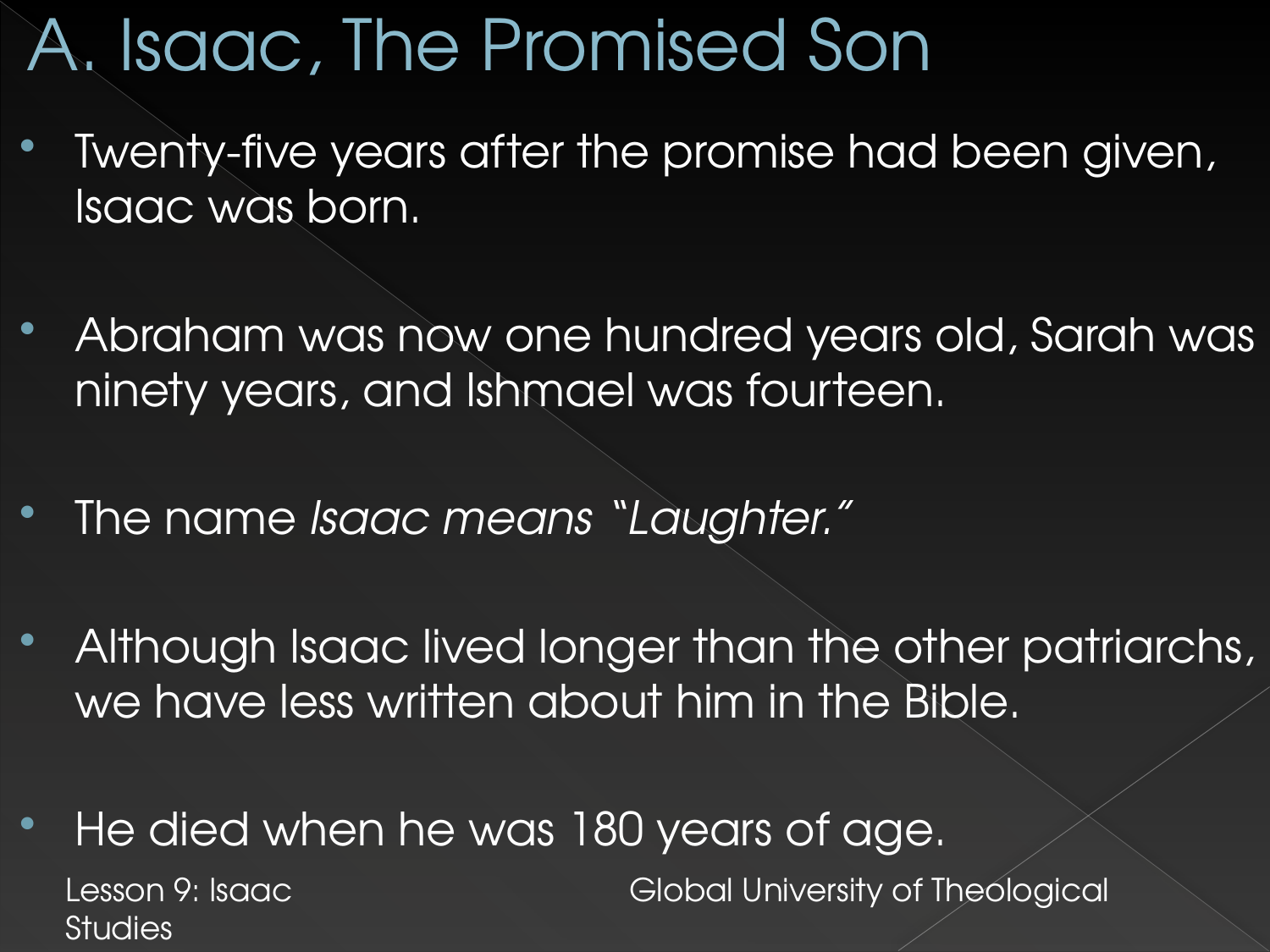

# A. Isaac, The Promised Son
Twenty-five years after the promise had been given, Isaac was born.

Abraham was now one hundred years old, Sarah was ninety years, and Ishmael was fourteen.

The name Isaac means “Laughter.”

Although Isaac lived longer than the other patriarchs, we have less written about him in the Bible.

He died when he was 180 years of age.

Lesson 9: Isaac                                      Global University of Theological Studies